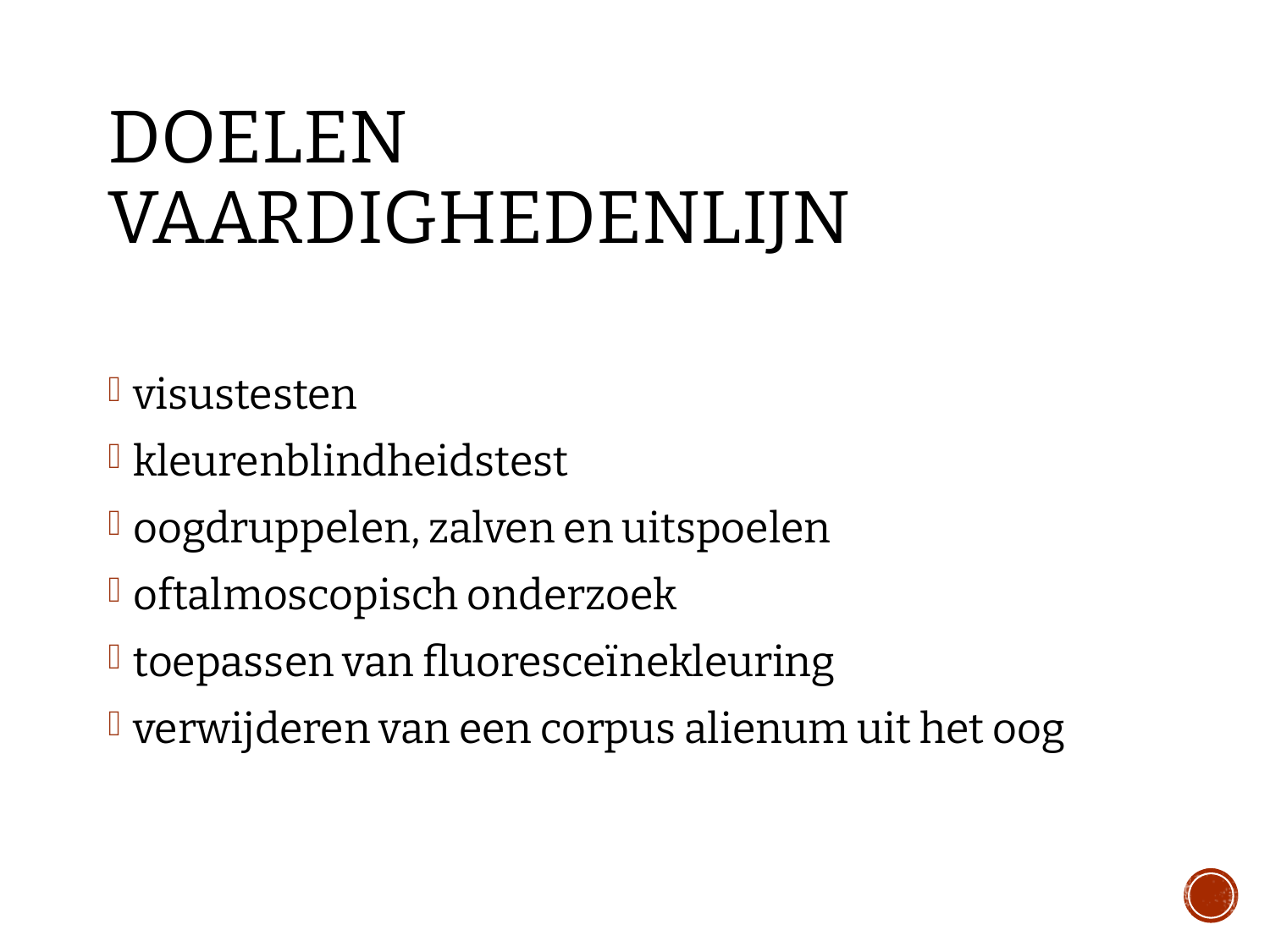

# Doelen vaardighedenlijn

visustesten
kleurenblindheidstest
oogdruppelen, zalven en uitspoelen
oftalmoscopisch onderzoek
toepassen van fluoresceïnekleuring
verwijderen van een corpus alienum uit het oog